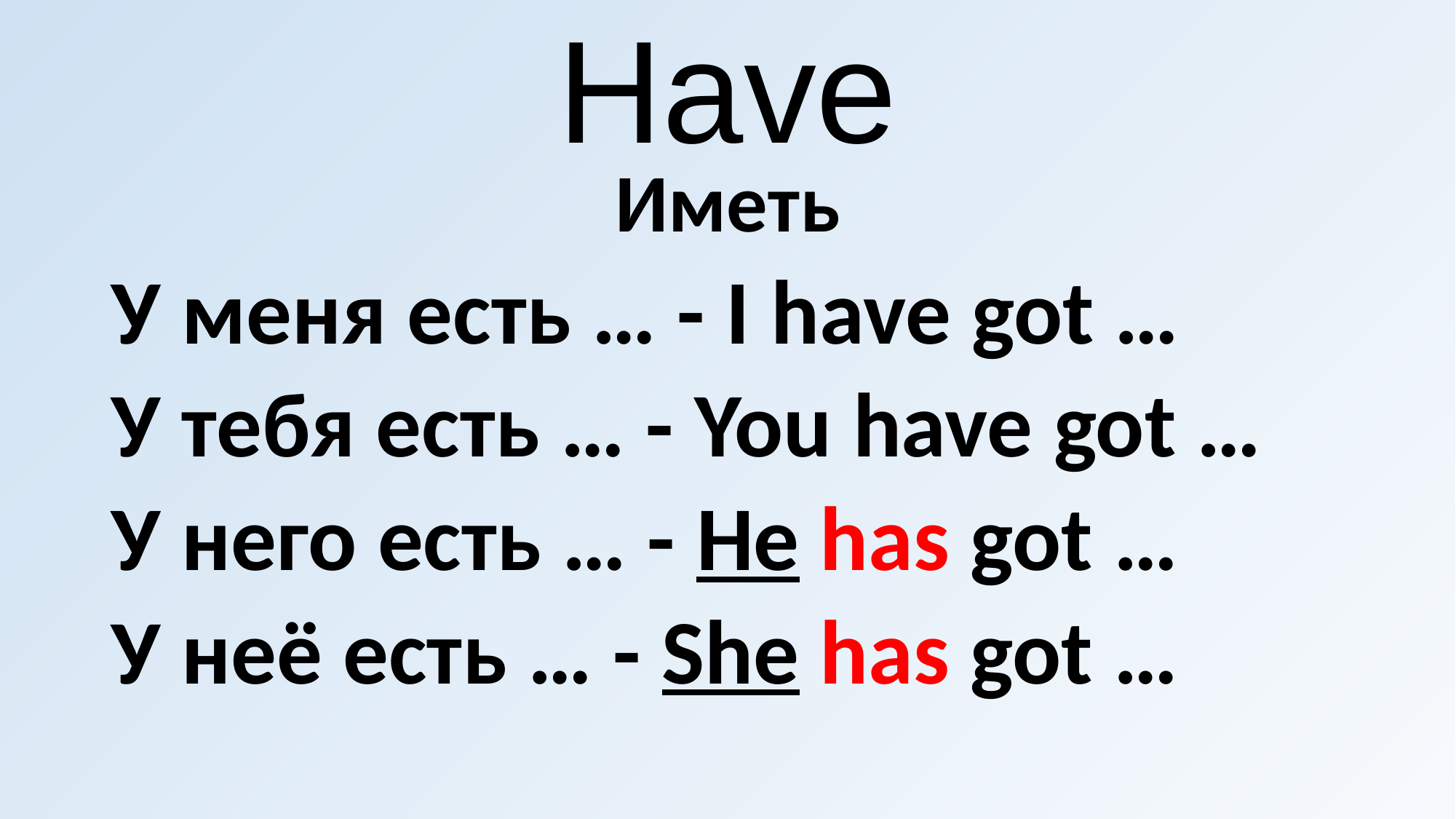

# Have
Иметь
У меня есть … - I have got …
У тебя есть … - You have got …
У него есть … - He has got …
У неё есть … - She has got …